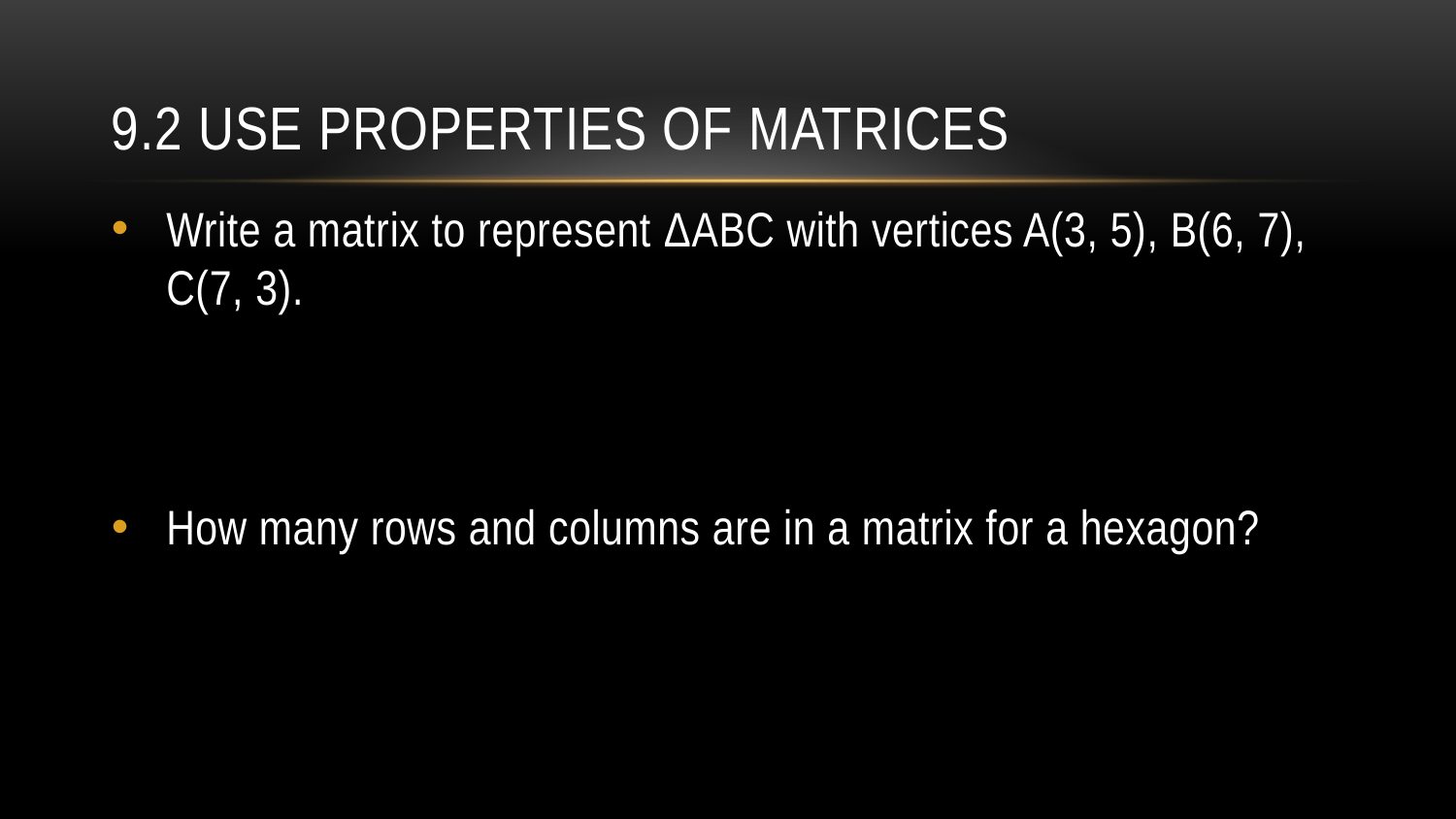

# 9.2 Use Properties of Matrices
Write a matrix to represent ΔABC with vertices A(3, 5), B(6, 7), C(7, 3).

How many rows and columns are in a matrix for a hexagon?